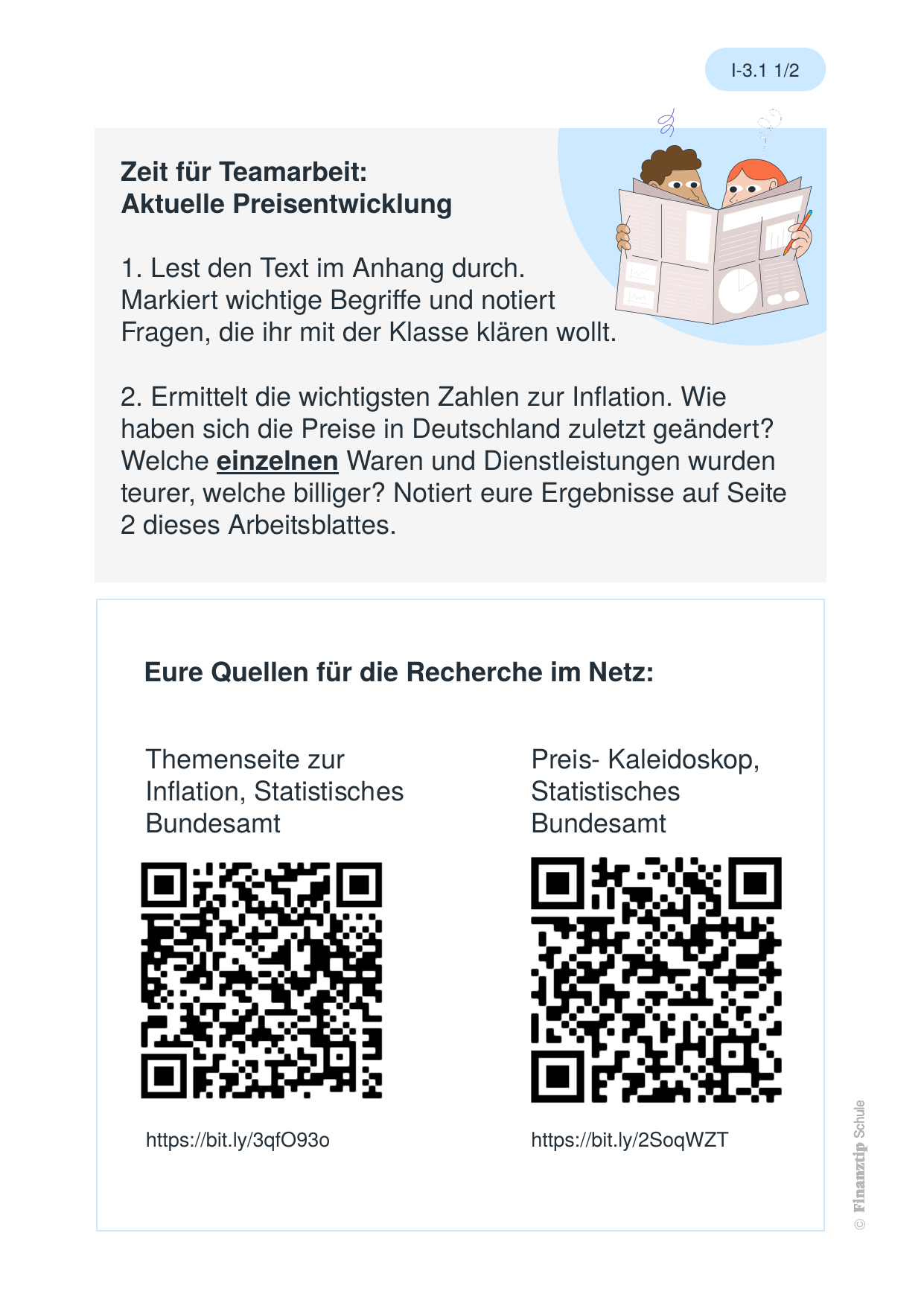

Themenseite zur Inflation, Statistisches Bundesamt

https://bit.ly/3qfO93o
Preis- Kaleidoskop, Statistisches Bundesamt

https://bit.ly/2SoqWZT